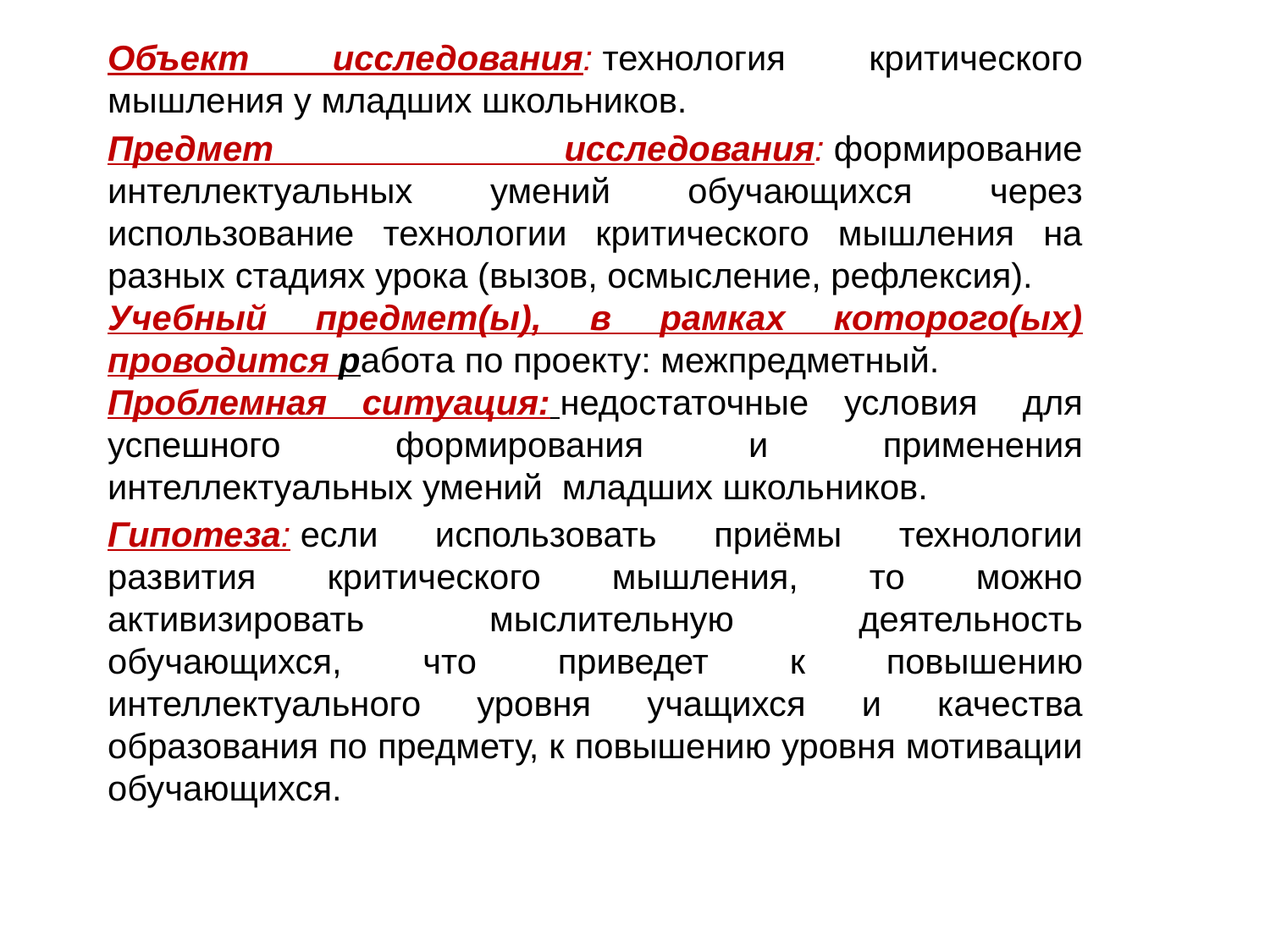

Объект исследования: технология критического мышления у младших школьников.
Предмет исследования: формирование интеллектуальных умений обучающихся через использование технологии критического мышления на разных стадиях урока (вызов, осмысление, рефлексия).
Учебный предмет(ы), в рамках которого(ых) проводится работа по проекту: межпредметный.
Проблемная ситуация: недостаточные условия  для успешного  формирования и  применения интеллектуальных умений  младших школьников.
Гипотеза: если использовать приёмы технологии развития критического мышления, то можно активизировать мыслительную деятельность обучающихся, что приведет к повышению интеллектуального уровня учащихся и качества образования по предмету, к повышению уровня мотивации обучающихся.